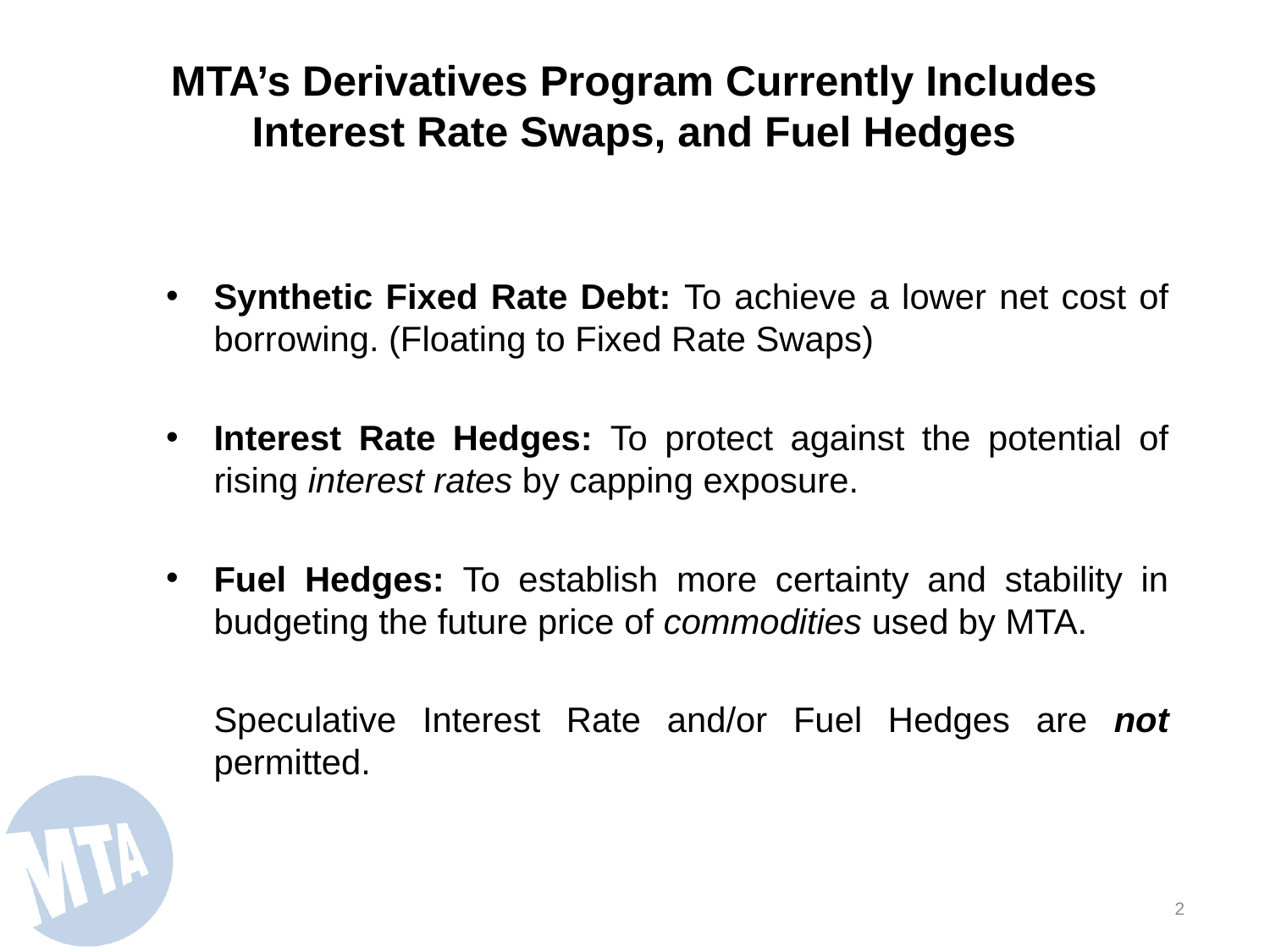

# MTA’s Derivatives Program Currently Includes Interest Rate Swaps, and Fuel Hedges

Synthetic Fixed Rate Debt: To achieve a lower net cost of borrowing. (Floating to Fixed Rate Swaps)

Interest Rate Hedges: To protect against the potential of rising interest rates by capping exposure.

Fuel Hedges: To establish more certainty and stability in budgeting the future price of commodities used by MTA.

Speculative Interest Rate and/or Fuel Hedges are not permitted.

2